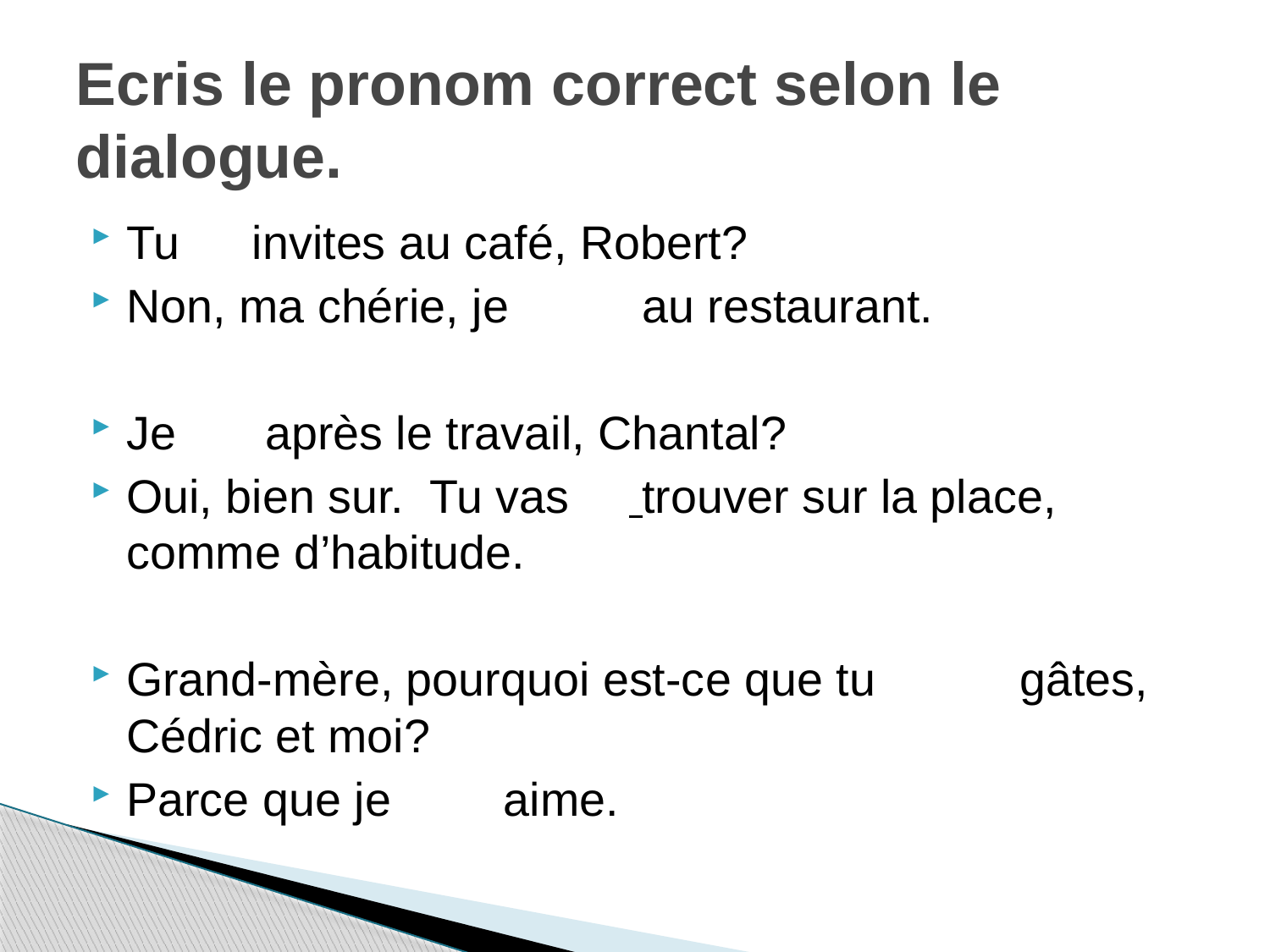

# Ecris le pronom correct selon le dialogue.
Tu 		invites au café, Robert?
Non, ma chérie, je 		 au restaurant.

Je 		 après le travail, Chantal?
Oui, bien sur.  Tu vas 		 trouver sur la place, comme d’habitude.

Grand-mère, pourquoi est-ce que tu 	 gâtes, Cédric et moi?
Parce que je 		aime.